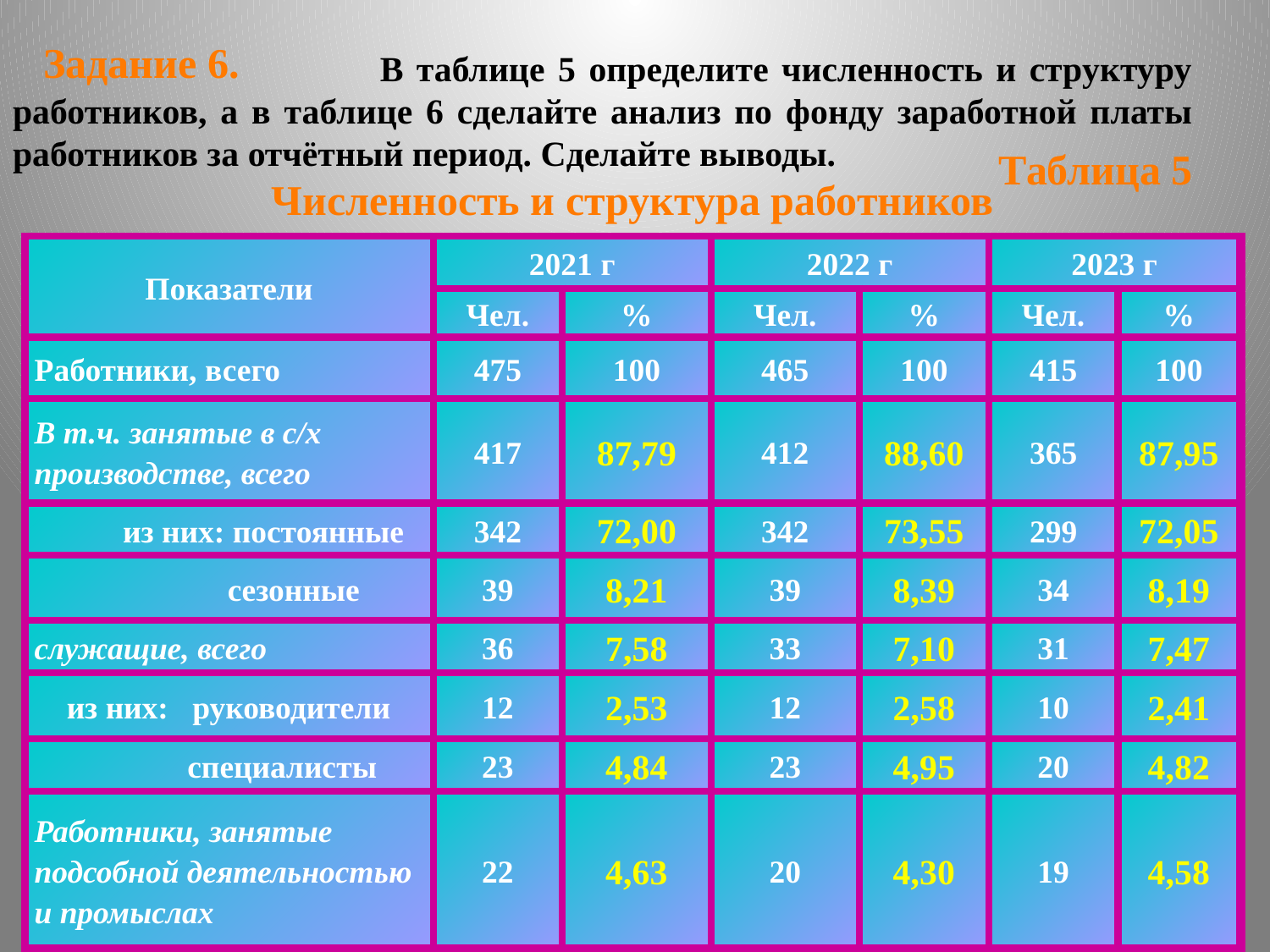

Задание 6.
                            В таблице 5 определите численность и структуру работников, а в таблице 6 сделайте анализ по фонду заработной платы работников за отчётный период. Сделайте выводы.
Таблица 5
Численность и структура работников
| Показатели | 2014 г |  | 2015 г |  | 2016 г |  |
| --- | --- | --- | --- | --- | --- | --- |
|  | Чел. | % | Чел. | % | Чел. | % |
| Работники, всего | 475 | 100 | 465 | 100 | 415 | 100 |
| В т.ч. занятые в с/х производстве, всего | 417 |  | 412 |  | 365 |  |
| из них: постоянные | 342 |  | 342 |  | 299 |  |
| сезонные | 39 |  | 39 |  | 34 |  |
| служащие, всего | 36 |  | 33 |  | 31 |  |
| из них: руководители | 12 |  | 12 |  | 10 |  |
| специалисты | 23 |  | 23 |  | 20 |  |
| Работники, занятые подсобной деятельностью и промыслах | 22 |  | 20 |  | 19 |  |
| Показатели | 2021 г |  | 2022 г |  | 2023 г |  |
| --- | --- | --- | --- | --- | --- | --- |
|  | Чел. | % | Чел. | % | Чел. | % |
| Работники, всего | 475 | 100 | 465 | 100 | 415 | 100 |
| В т.ч. занятые в с/х производстве, всего | 417 | 87,79 | 412 | 88,60 | 365 | 87,95 |
| из них: постоянные | 342 | 72,00 | 342 | 73,55 | 299 | 72,05 |
| сезонные | 39 | 8,21 | 39 | 8,39 | 34 | 8,19 |
| служащие, всего | 36 | 7,58 | 33 | 7,10 | 31 | 7,47 |
| из них: руководители | 12 | 2,53 | 12 | 2,58 | 10 | 2,41 |
| специалисты | 23 | 4,84 | 23 | 4,95 | 20 | 4,82 |
| Работники, занятые подсобной деятельностью и промыслах | 22 | 4,63 | 20 | 4,30 | 19 | 4,58 |